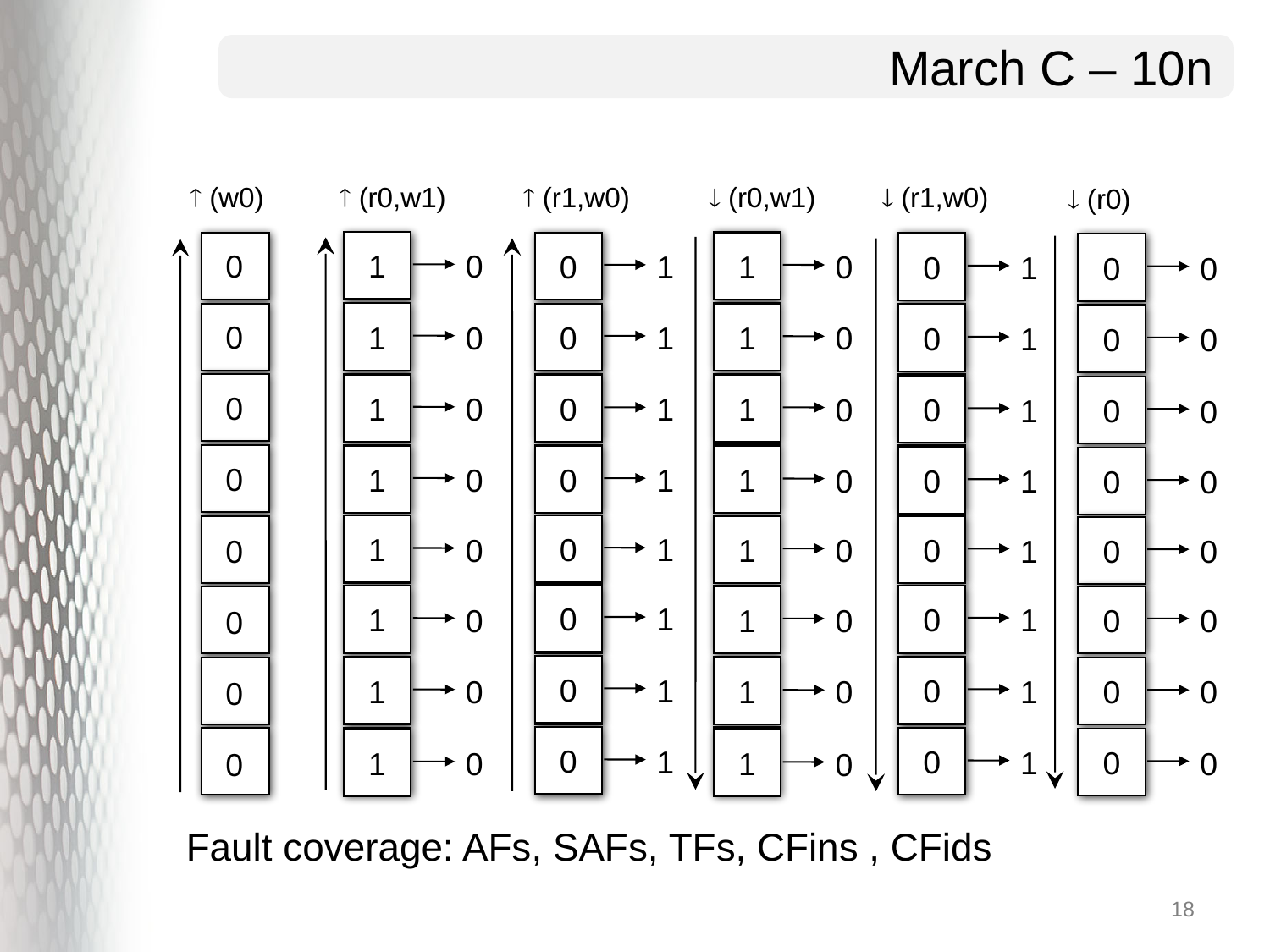

# March C – 10n
↓ (r0,w1)
0
0
0
0
0
0
0
0

↑ (w0)

↑ (r0,w1)
0
0
0
0
0
0
0
0

↑ (r1,w0)
1
1
1
1
1
1
1
1

↓ (r1,w0)
1
1
1
1
1
1
1
1

↓ (r0)
0
0
0
0
0
0
0
0
0

0
0
0
0
0
0
0
1
0

1
0

1
0

1
0

1
0

1
0

1
0

1
0

0
1

0
1

0
1

0
1

0
1

0
1

0
1

0
1

1
0

1
0

1
0

1
0

1
0

1
0

1
0

1
0

0
1

0
1

0
1

0
1

0
1

0
1

0
1

0
1

0
0
0
0
0
0
0
0
0

0

0

0

0

0

0

0

Fault coverage: AFs, SAFs, TFs, CFins , CFids